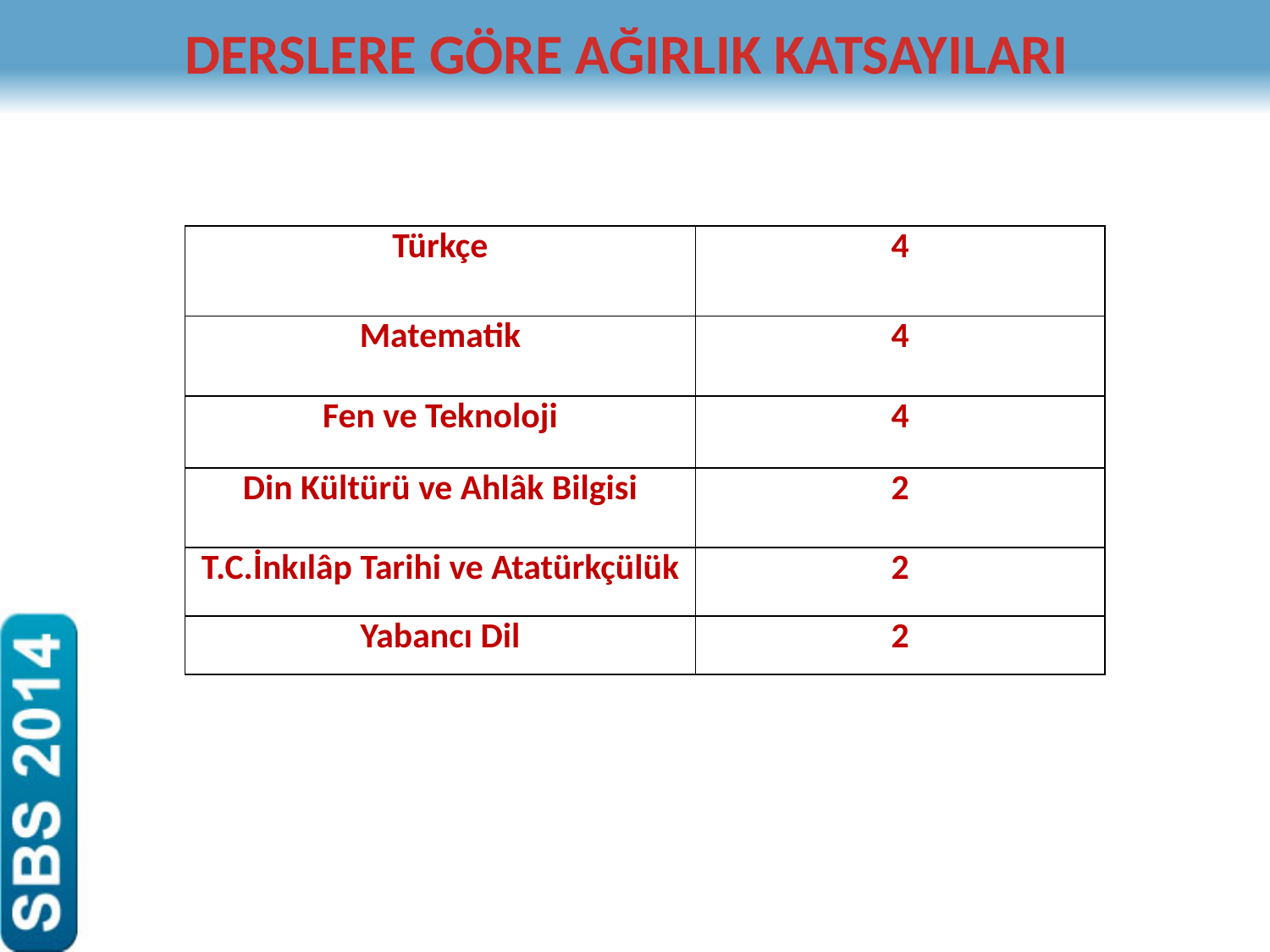

DERSLERE GÖRE AĞIRLIK KATSAYILARI
| Türkçe | 4 |
| --- | --- |
| Matematik | 4 |
| Fen ve Teknoloji | 4 |
| Din Kültürü ve Ahlâk Bilgisi | 2 |
| T.C.İnkılâp Tarihi ve Atatürkçülük | 2 |
| Yabancı Dil | 2 |